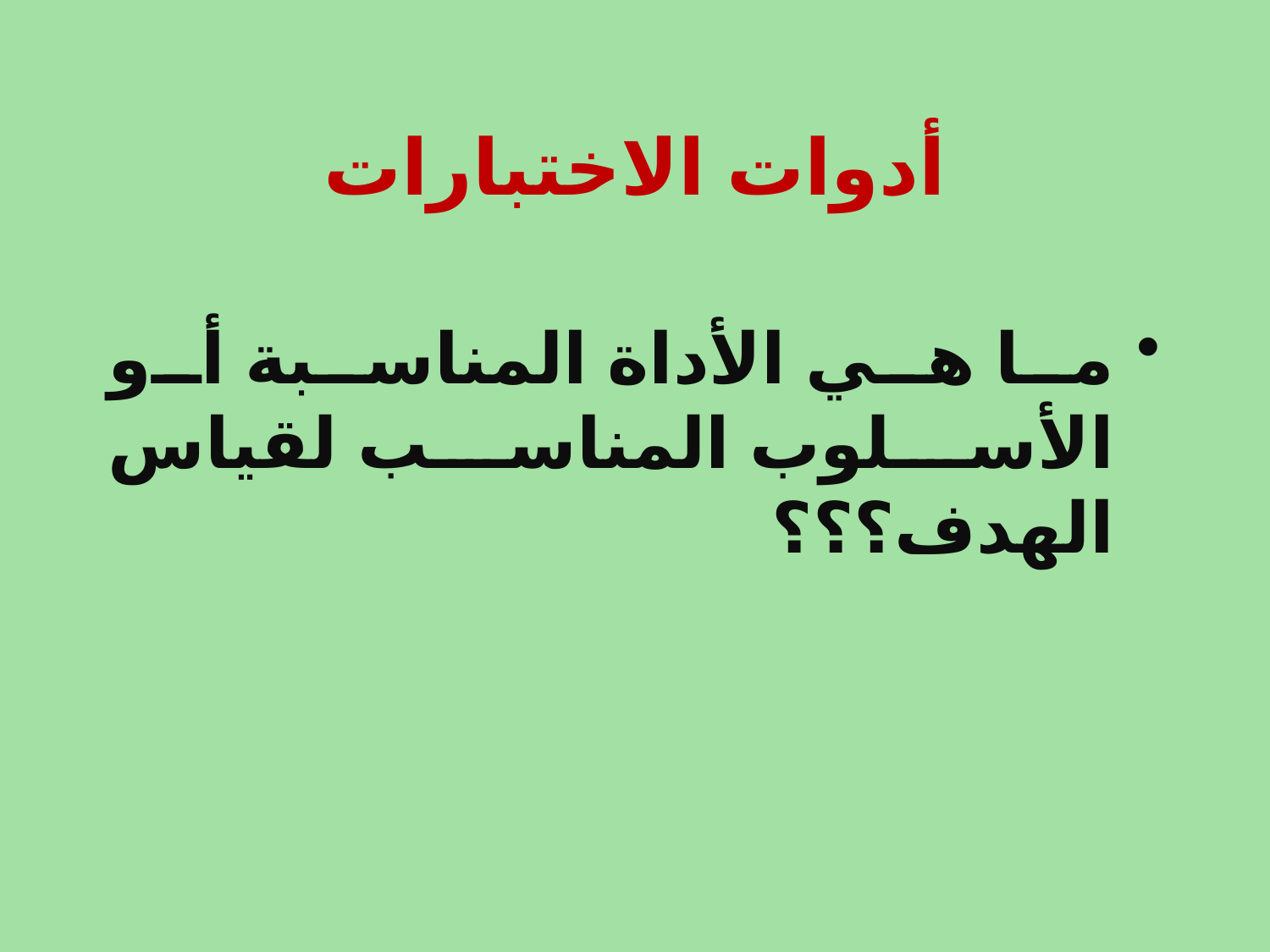

# أدوات الاختبارات
ما هي الأداة المناسبة أو الأسلوب المناسب لقياس الهدف؟؟؟